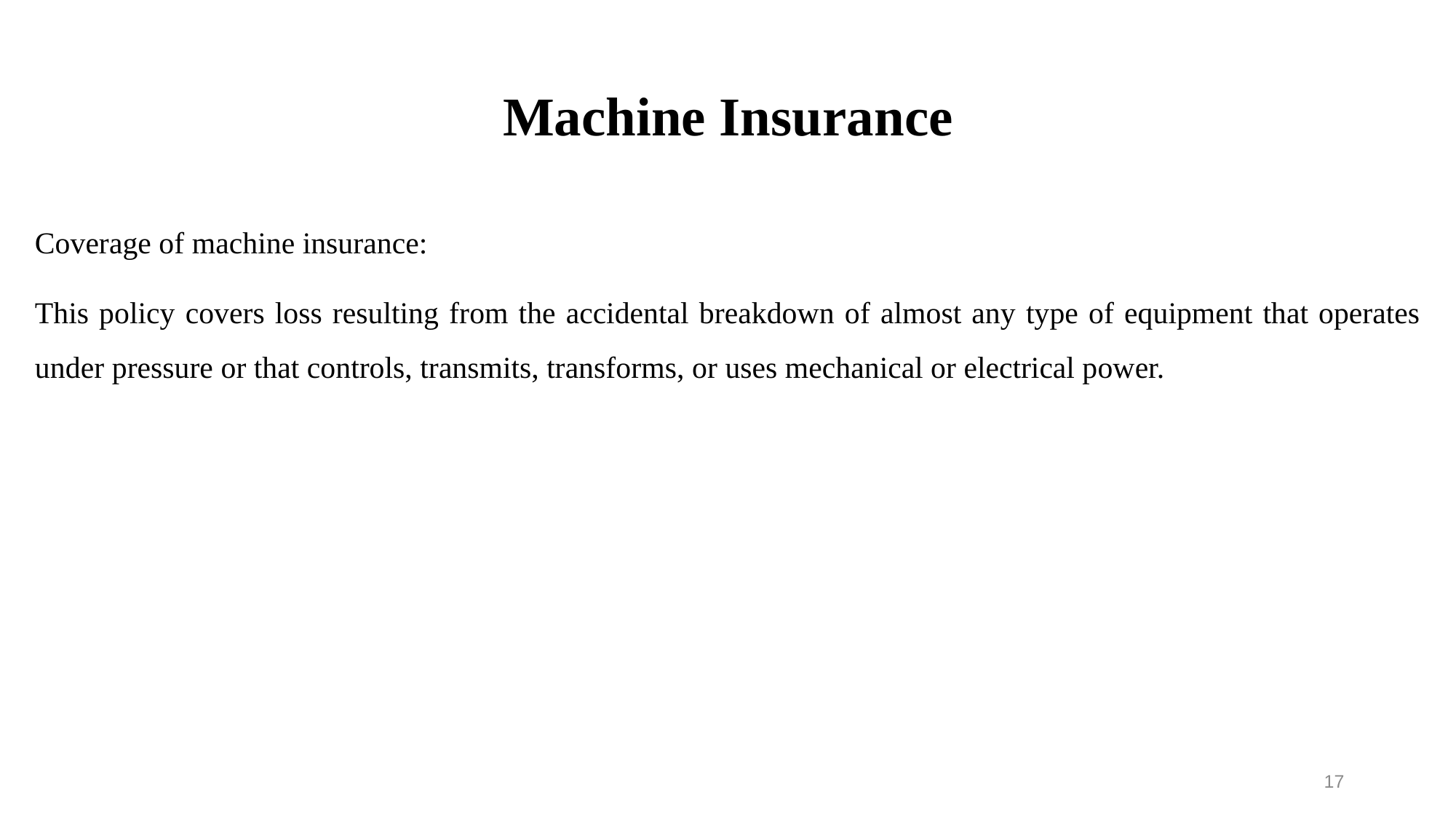

# Machine Insurance
Coverage of machine insurance:
This policy covers loss resulting from the accidental breakdown of almost any type of equipment that operates under pressure or that controls, transmits, transforms, or uses mechanical or electrical power.
17